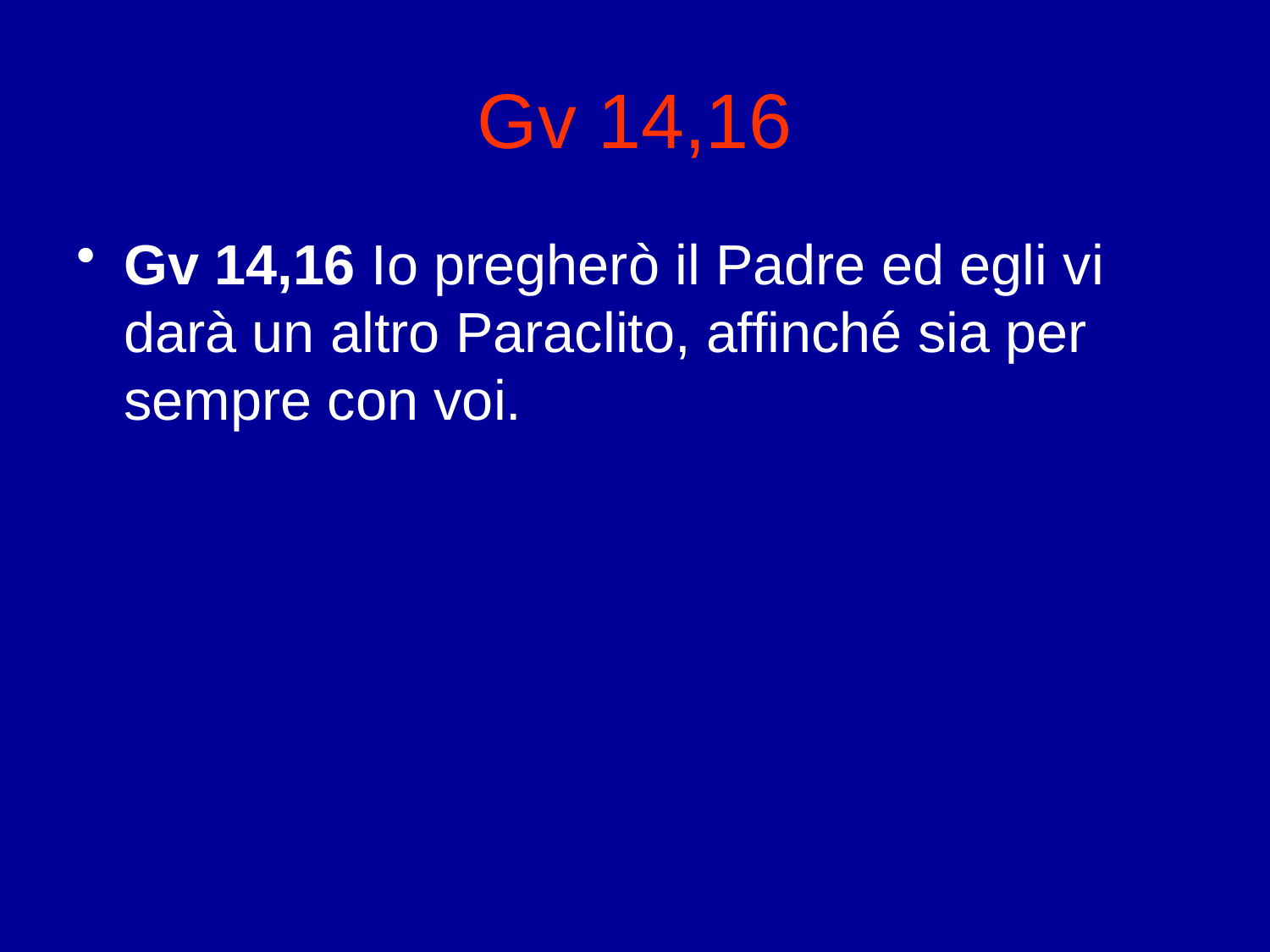

# Gv 14,16
Gv 14,16 Io pregherò il Padre ed egli vi darà un altro Paraclito, affinché sia per sempre con voi.